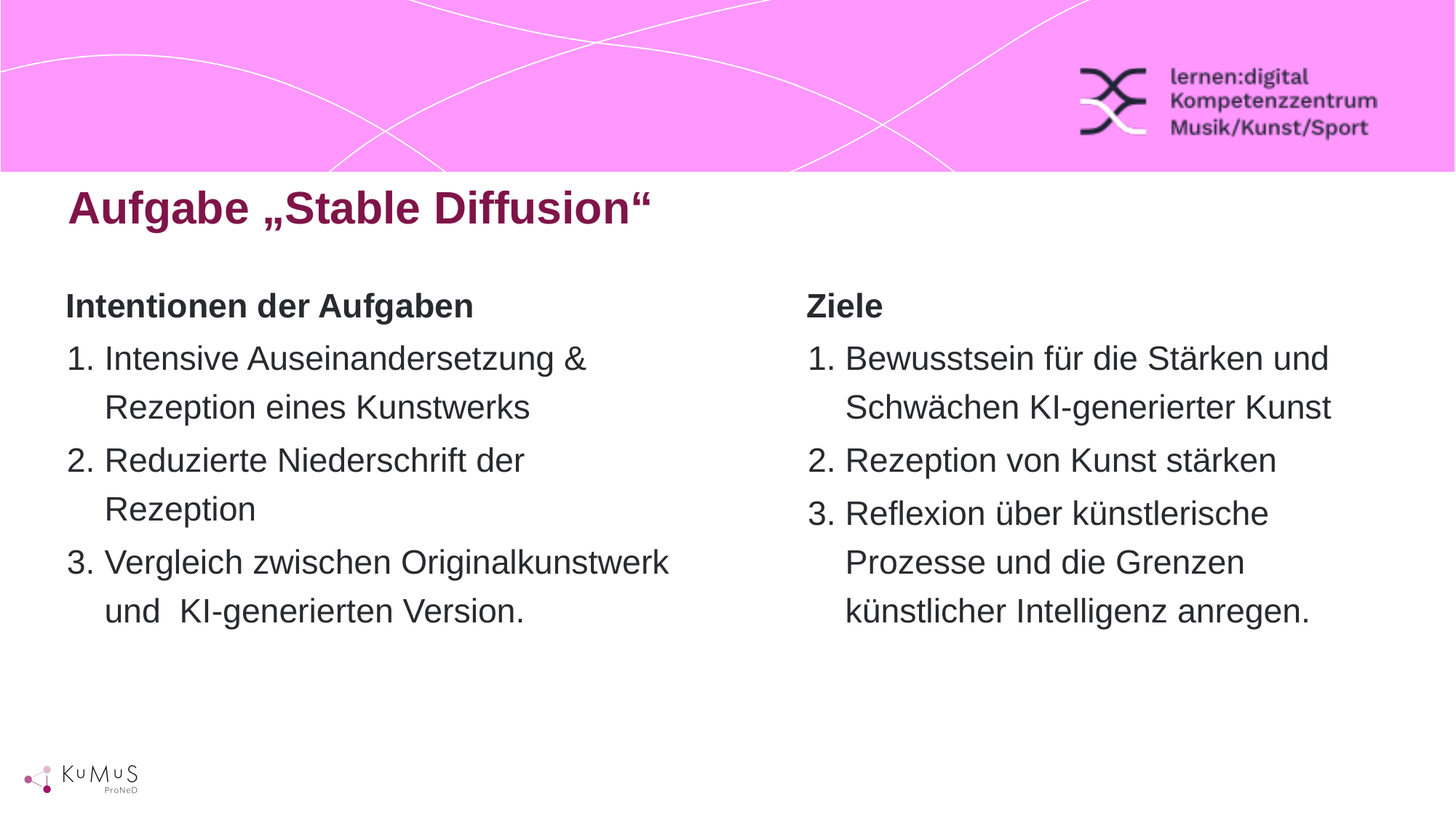

Aufgabe „Stable Diffusion“
Intentionen der Aufgaben
Intensive Auseinandersetzung & Rezeption eines Kunstwerks
Reduzierte Niederschrift der Rezeption
Vergleich zwischen Originalkunstwerk und  KI-generierten Version.
Ziele
Bewusstsein für die Stärken und Schwächen KI-generierter Kunst
Rezeption von Kunst stärken
Reflexion über künstlerische Prozesse und die Grenzen künstlicher Intelligenz anregen.